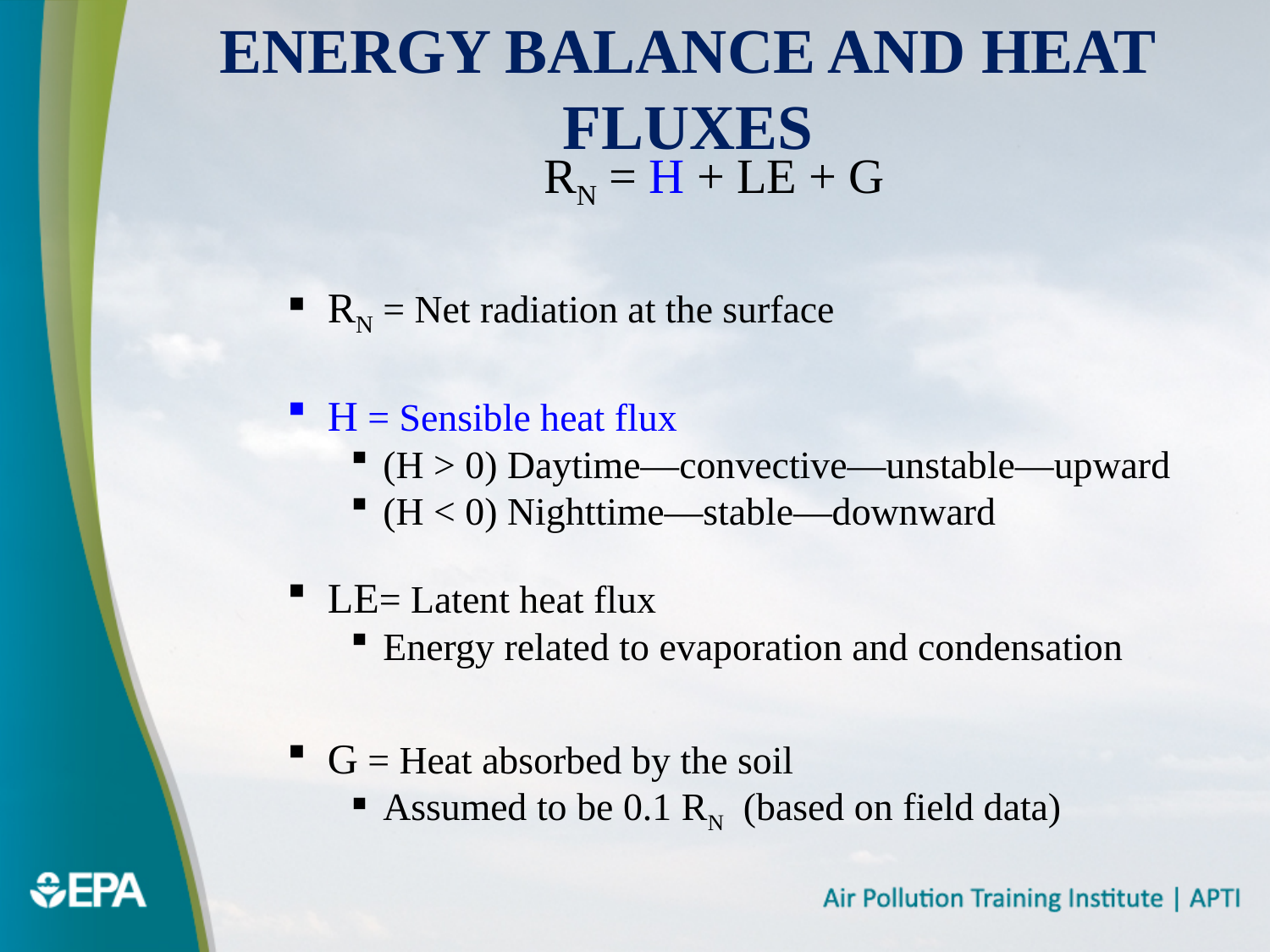

# Energy Balance and Heat Fluxes
RN = H + LE + G

RN = Net radiation at the surface

H = Sensible heat flux
(H > 0) Daytime—convective—unstable—upward
(H < 0) Nighttime—stable—downward

LE= Latent heat flux
Energy related to evaporation and condensation

G = Heat absorbed by the soil
Assumed to be 0.1 RN  (based on field data)